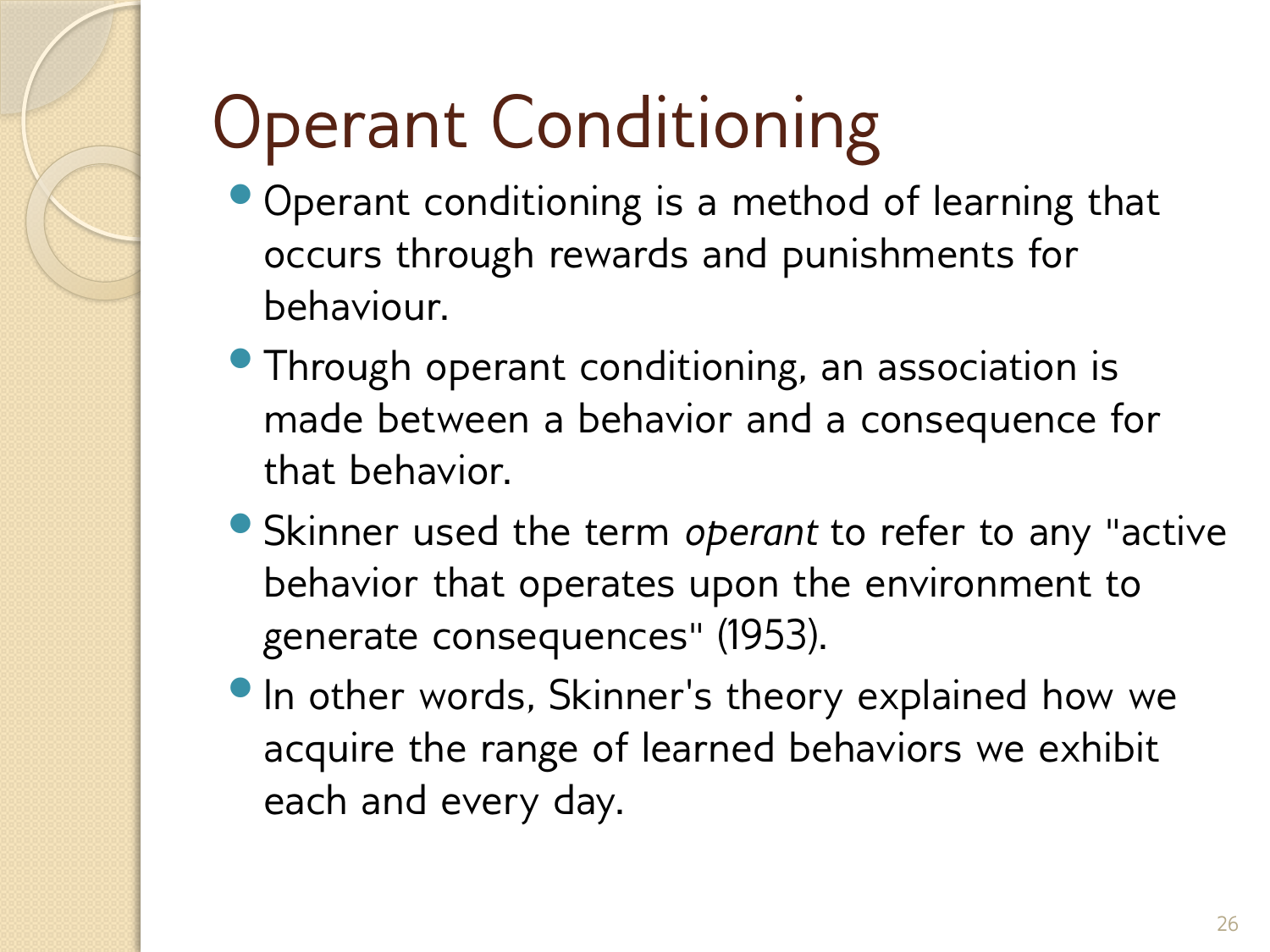

# Operant Conditioning
Operant conditioning is a method of learning that occurs through rewards and punishments for behaviour.
Through operant conditioning, an association is made between a behavior and a consequence for that behavior.
Skinner used the term operant to refer to any "active behavior that operates upon the environment to generate consequences" (1953).
In other words, Skinner's theory explained how we acquire the range of learned behaviors we exhibit each and every day.

26